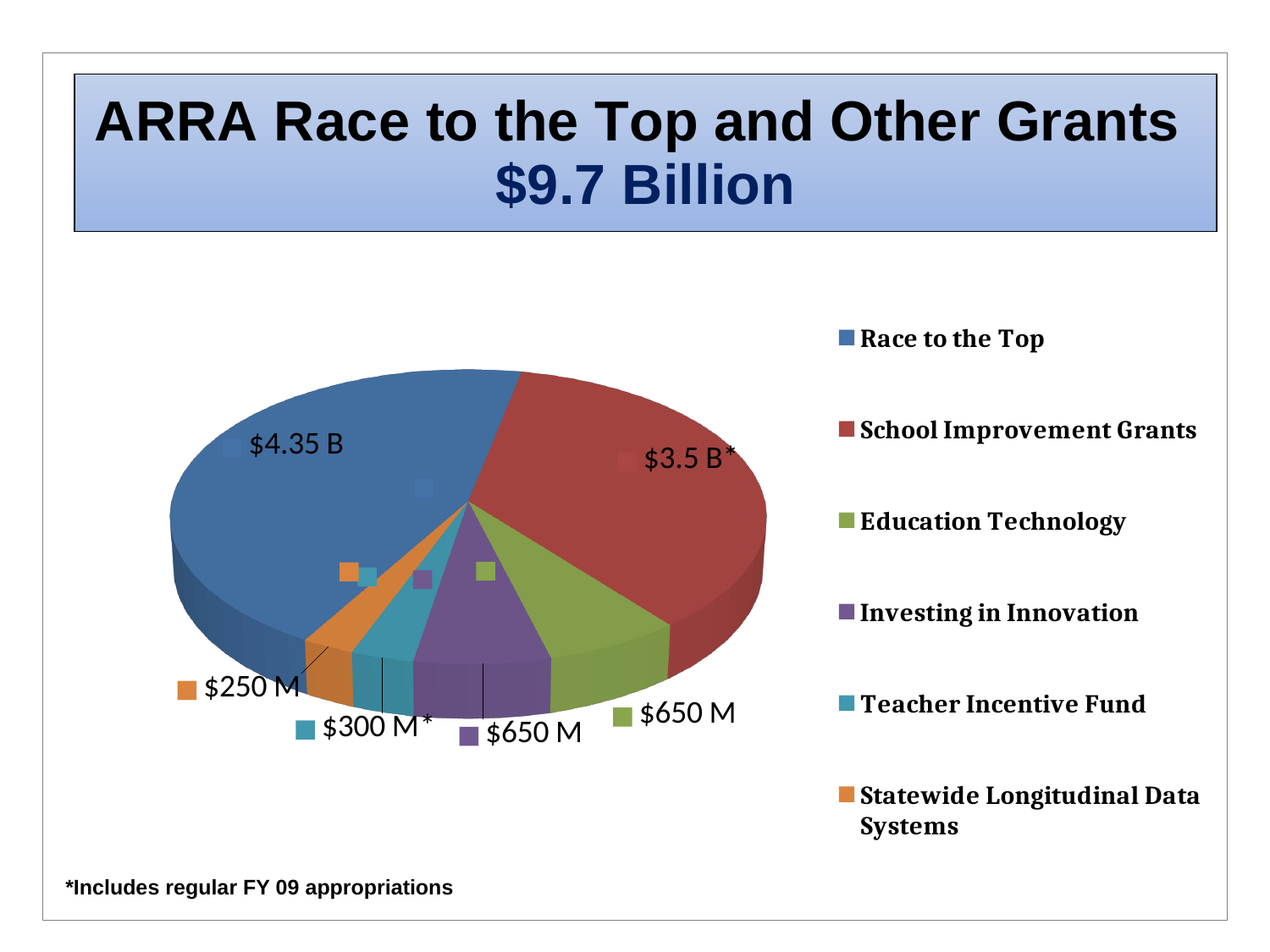

[unsupported chart]

*Includes regular FY 09 appropriations